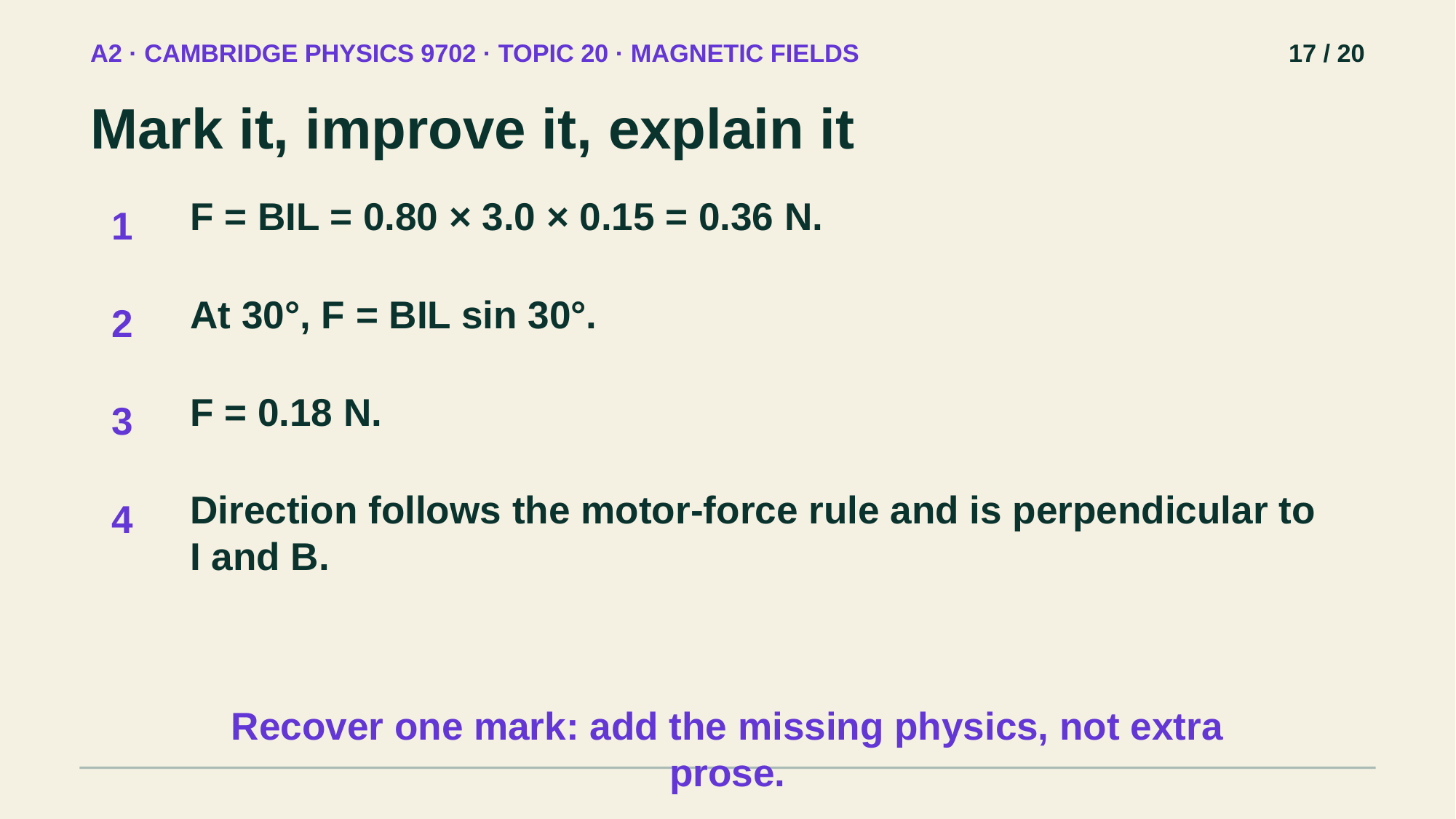

A2 · CAMBRIDGE PHYSICS 9702 · TOPIC 20 · MAGNETIC FIELDS
17 / 20
Mark it, improve it, explain it
F = BIL = 0.80 × 3.0 × 0.15 = 0.36 N.
1
At 30°, F = BIL sin 30°.
2
F = 0.18 N.
3
Direction follows the motor-force rule and is perpendicular to I and B.
4
Recover one mark: add the missing physics, not extra prose.